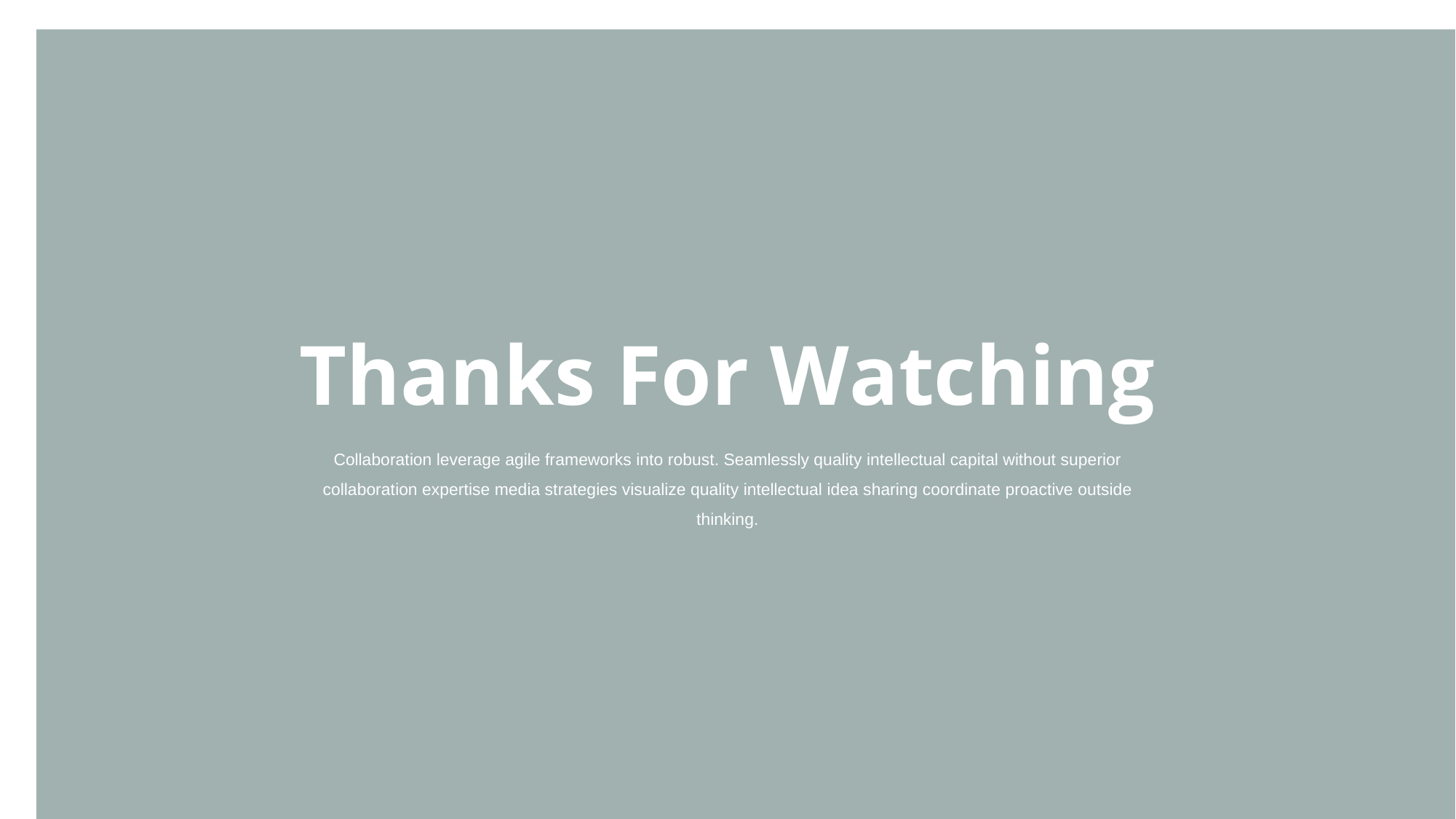

Thanks For Watching
Collaboration leverage agile frameworks into robust. Seamlessly quality intellectual capital without superior collaboration expertise media strategies visualize quality intellectual idea sharing coordinate proactive outside thinking.